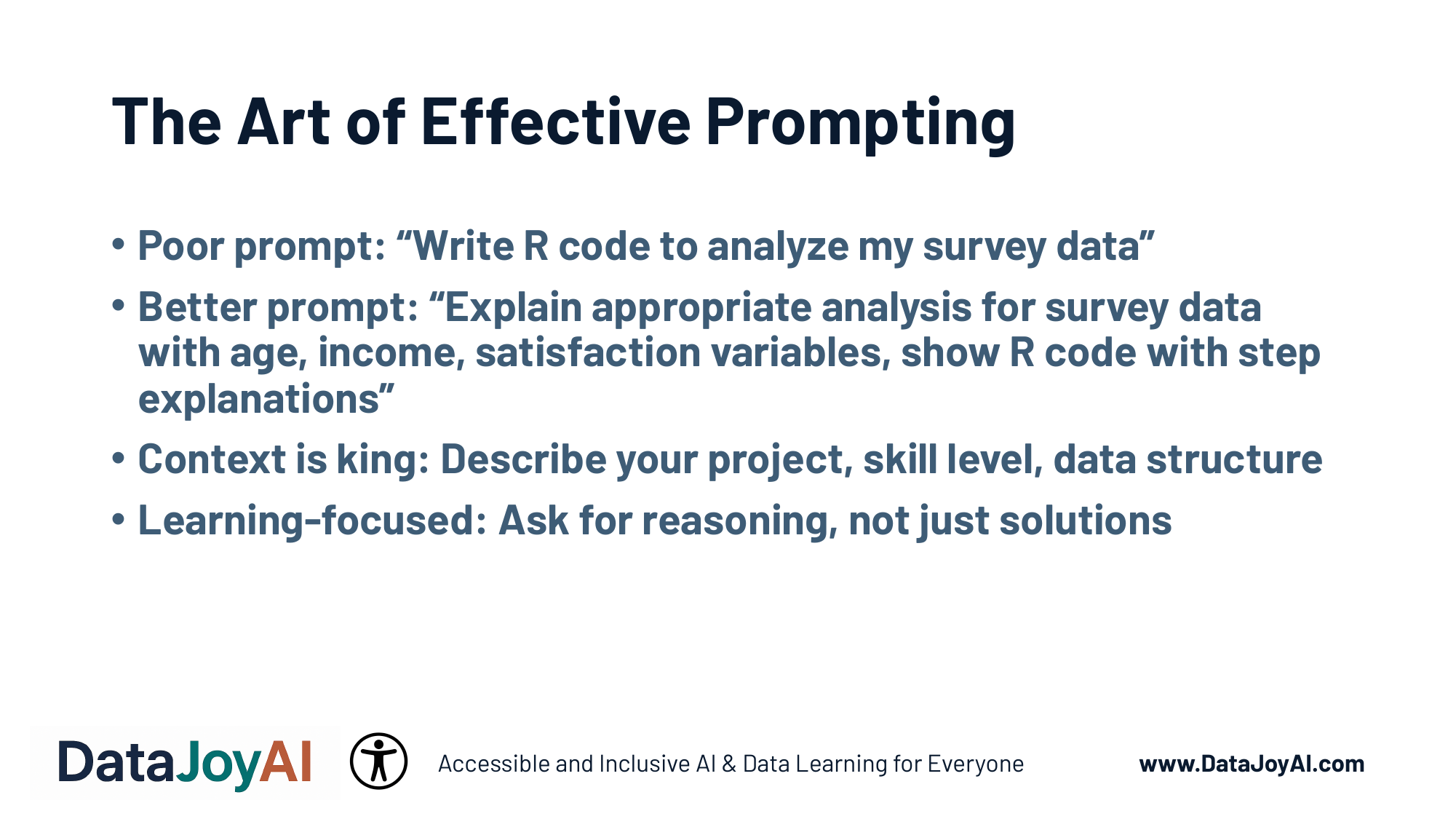

# The Art of Effective Prompting
Poor prompt: “Write R code to analyze my survey data”
Better prompt: “Explain appropriate analysis for survey data with age, income, satisfaction variables, show R code with step explanations”
Context is king: Describe your project, skill level, data structure
Learning-focused: Ask for reasoning, not just solutions